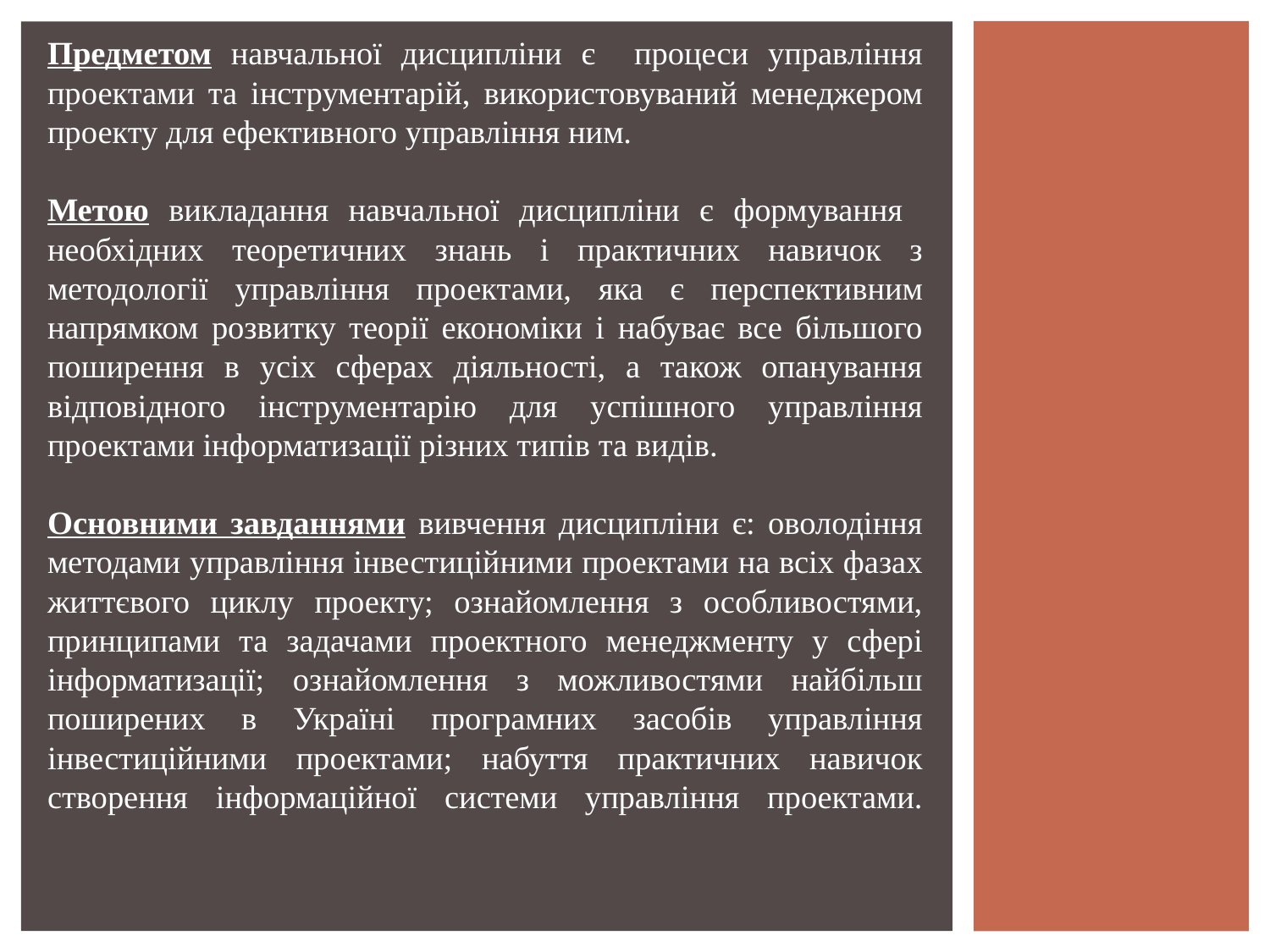

Предметом навчальної дисципліни є  процеси управління проектами та інструментарій, використовуваний менеджером проекту для ефективного управління ним.
Метою викладання навчальної дисципліни є формування  необхідних теоретичних знань і практичних навичок з методології управління проектами, яка є перспективним напрямком розвитку теорії економіки і набуває все більшого поширення в усіх сферах діяльності, а також опанування відповідного інструментарію для успішного управління проектами інформатизації різних типів та видів.
Основними завданнями вивчення дисципліни є: оволодіння методами управління інвестиційними проектами на всіх фазах життєвого циклу проекту; ознайомлення з особливостями, принципами та задачами проектного менеджменту у сфері інформатизації; ознайомлення з можливостями найбільш поширених в Україні програмних засобів управління інвестиційними проектами; набуття практичних навичок створення інформаційної системи управління проектами.